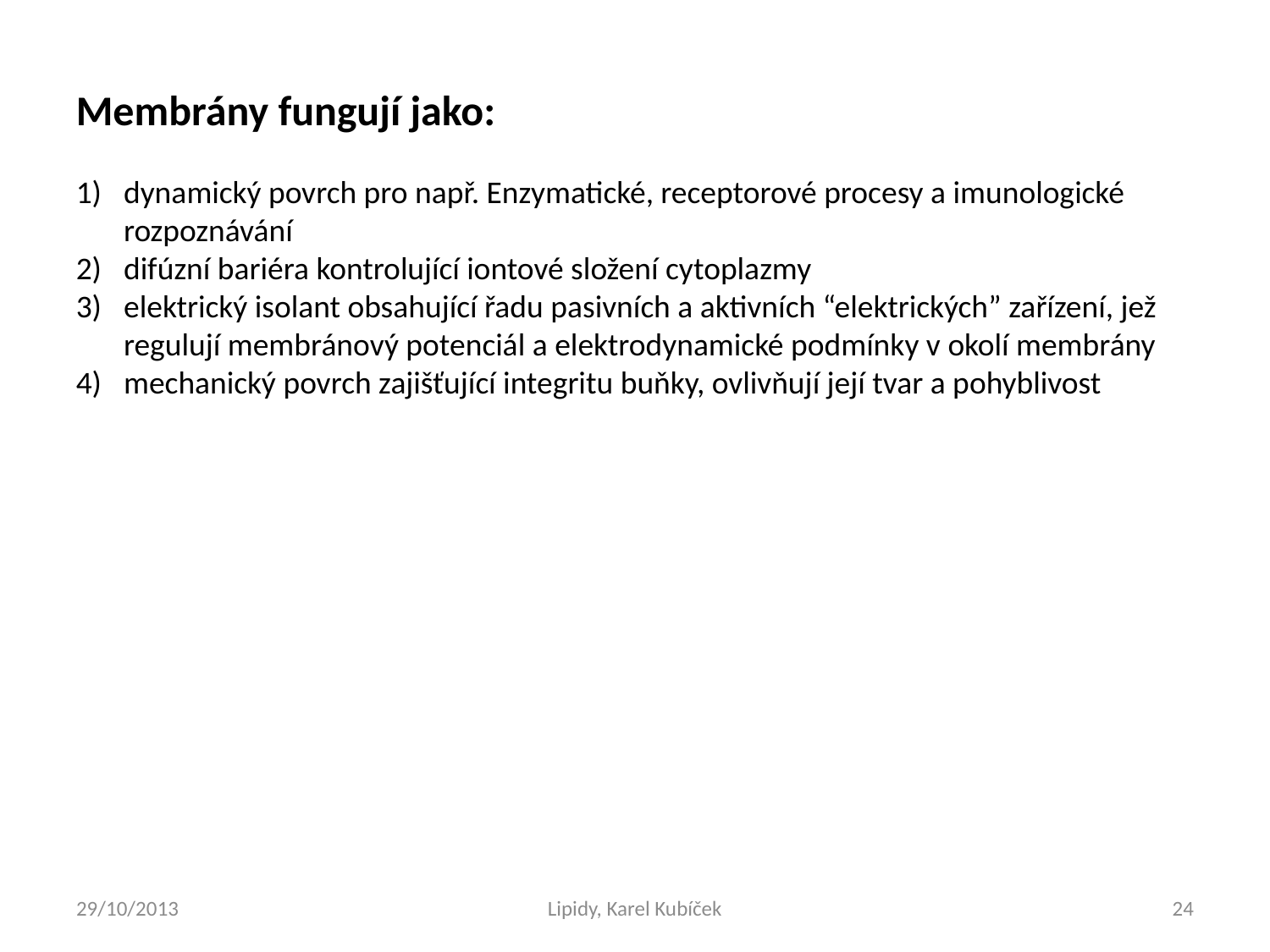

Membrány fungují jako:

dynamický povrch pro např. Enzymatické, receptorové procesy a imunologické rozpoznávání
difúzní bariéra kontrolující iontové složení cytoplazmy
elektrický isolant obsahující řadu pasivních a aktivních “elektrických” zařízení, jež regulují membránový potenciál a elektrodynamické podmínky v okolí membrány
mechanický povrch zajišťující integritu buňky, ovlivňují její tvar a pohyblivost

29/10/2013
Lipidy, Karel Kubíček
24